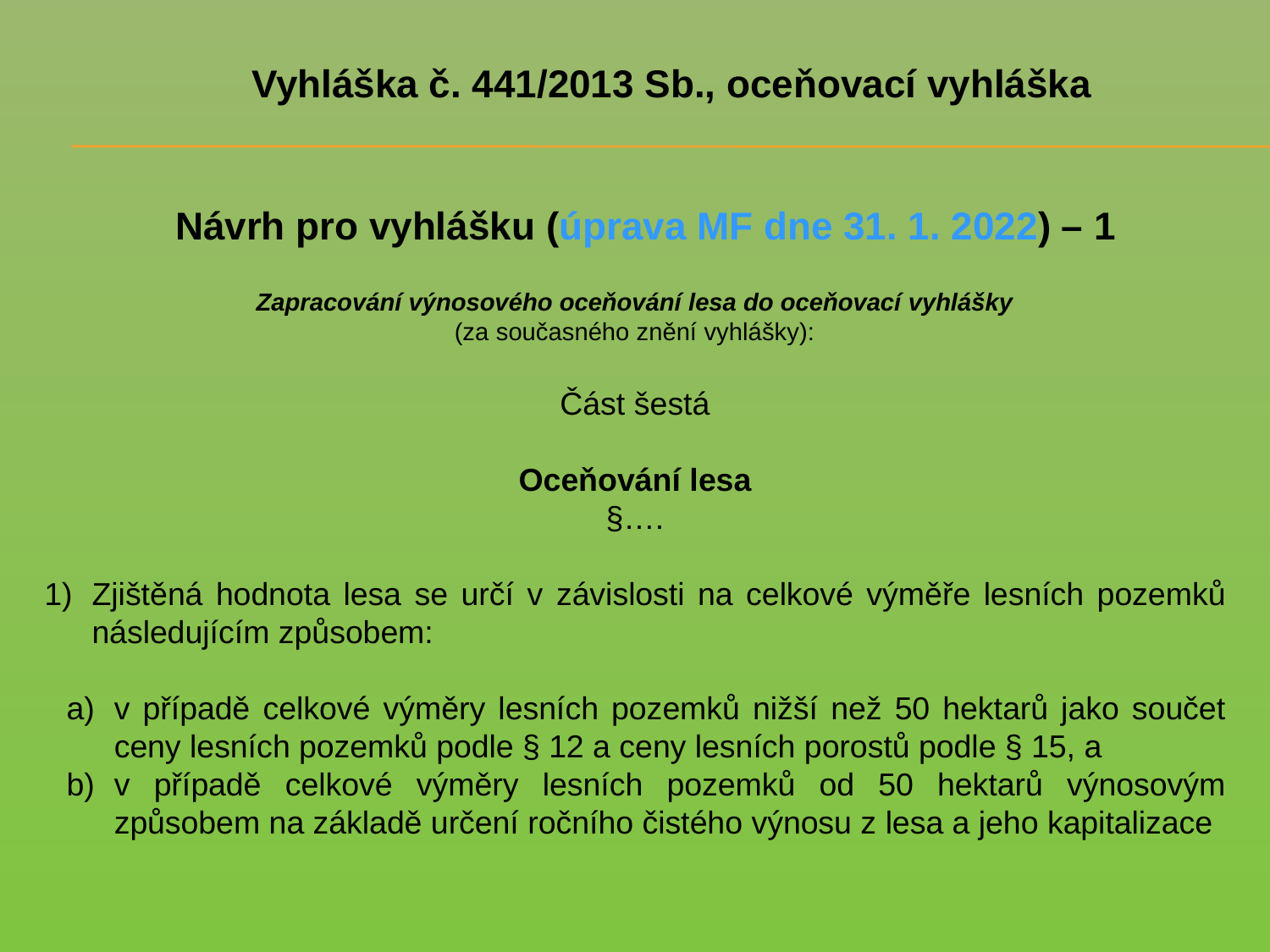

# Vyhláška č. 441/2013 Sb., oceňovací vyhláška

Návrh pro vyhlášku (úprava MF dne 31. 1. 2022) – 1

Zapracování výnosového oceňování lesa do oceňovací vyhlášky
(za současného znění vyhlášky):

Část šestá

Oceňování lesa
§….

Zjištěná hodnota lesa se určí v závislosti na celkové výměře lesních pozemků následujícím způsobem:

v případě celkové výměry lesních pozemků nižší než 50 hektarů jako součet ceny lesních pozemků podle § 12 a ceny lesních porostů podle § 15, a
v případě celkové výměry lesních pozemků od 50 hektarů výnosovým způsobem na základě určení ročního čistého výnosu z lesa a jeho kapitalizace